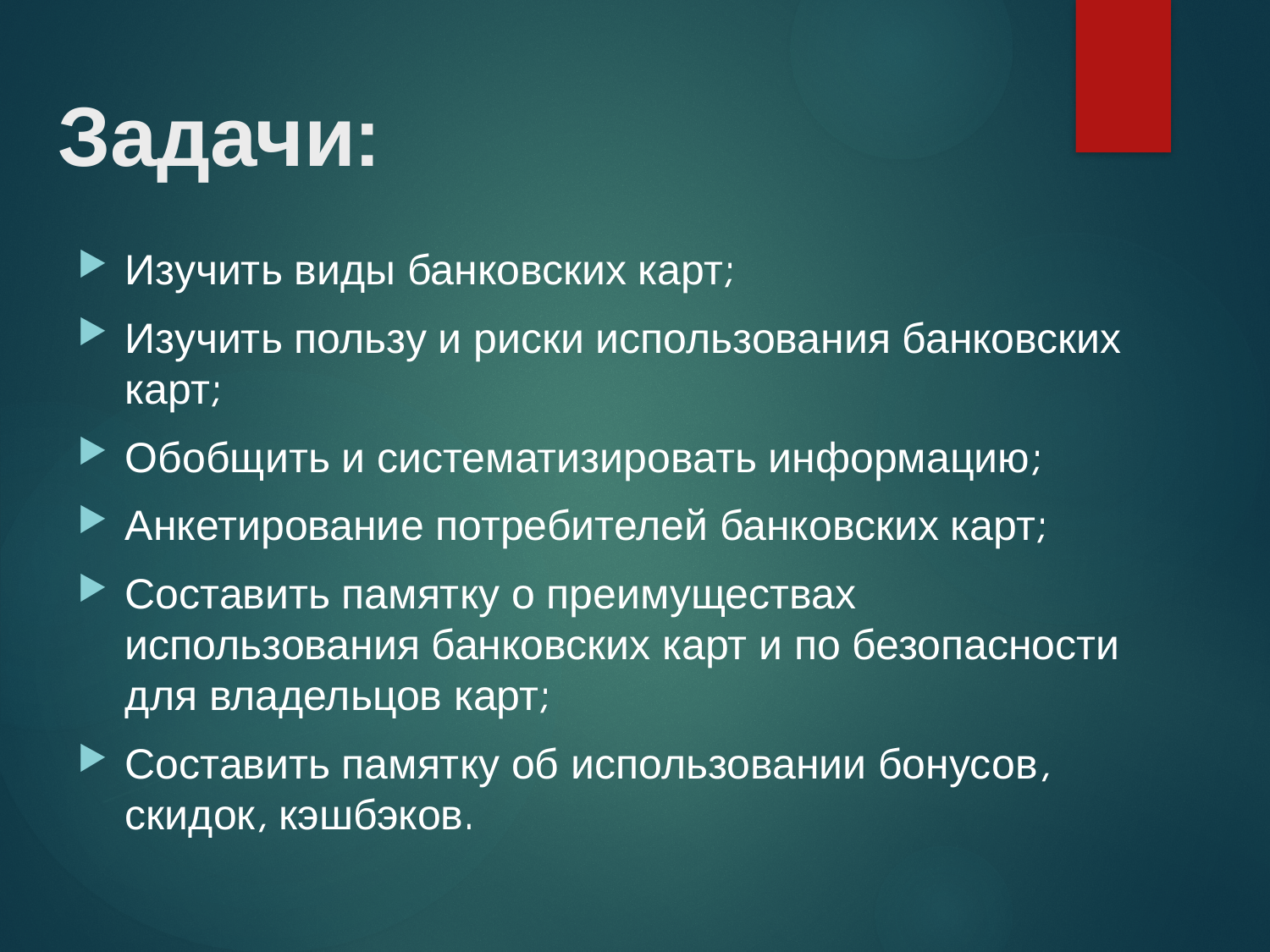

# Задачи:
Изучить виды банковских карт;
Изучить пользу и риски использования банковских карт;
Обобщить и систематизировать информацию;
Анкетирование потребителей банковских карт;
Составить памятку о преимуществах использования банковских карт и по безопасности для владельцов карт;
Составить памятку об использовании бонусов, скидок, кэшбэков.